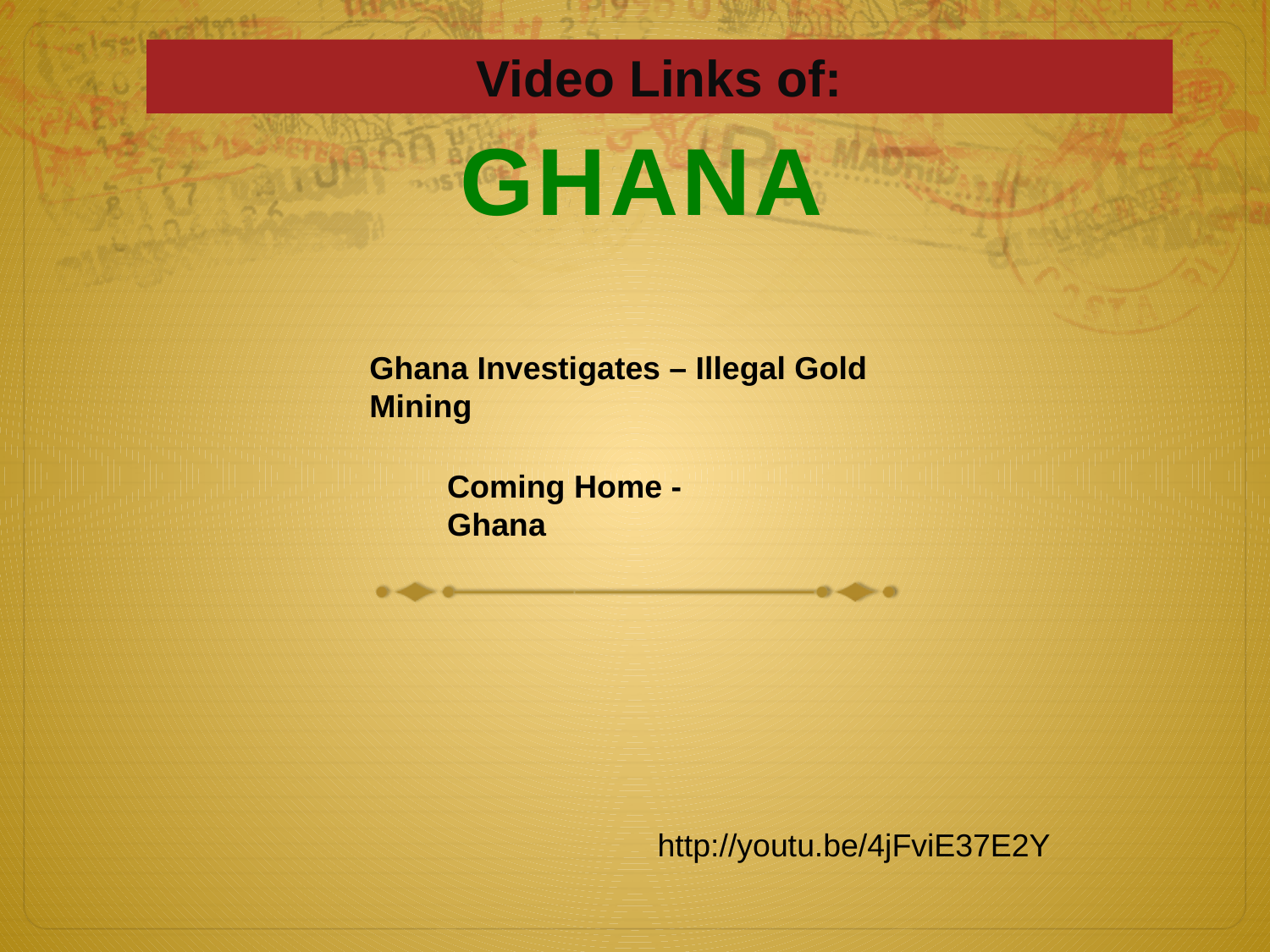

Video Links of:
GHANA

Ghana Investigates – Illegal Gold Mining
Coming Home - Ghana
http://youtu.be/4jFviE37E2Y